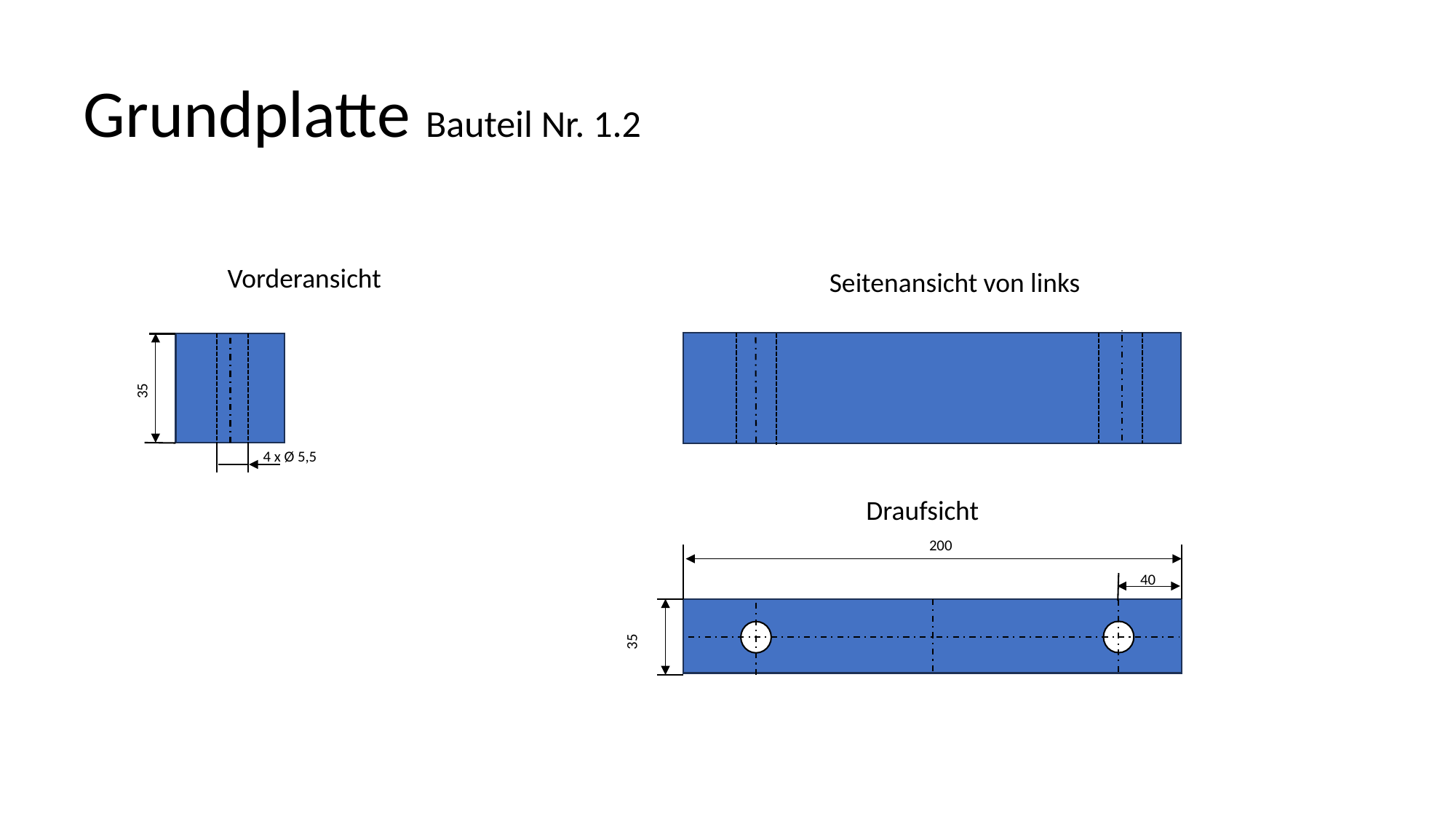

# Grundplatte Bauteil Nr. 1.2
Vorderansicht
Seitenansicht von links

35
4 x Ø 5,5
Draufsicht
200
40

35